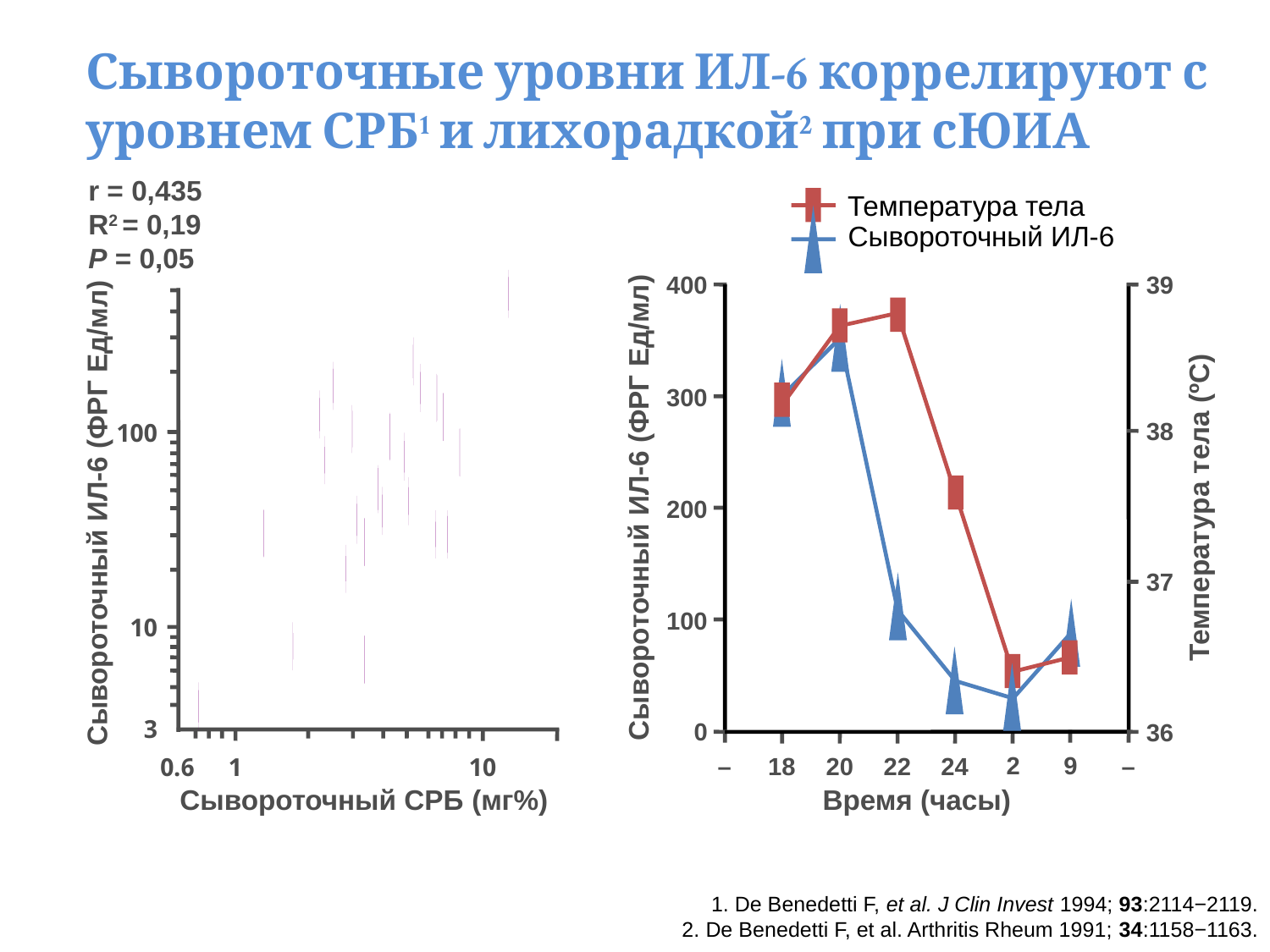

Сывороточные уровни ИЛ-6 коррелируют с уровнем СРБ1 и лихорадкой2 при сЮИА
r = 0,435
R2 = 0,19
P = 0,05
Температура тела

Сывороточный ИЛ-6
39
400

100
10
3
0.6
1
10

300

38

Температура тела (ºC)
Сывороточный ИЛ-6 (ФРГ Ед/мл)
200
Сывороточный ИЛ-6 (ФРГ Ед/мл)

37

100

0
36

2
9
–
18
20
22
24
–
Сывороточный СРБ (мг%)
Время (часы)
1. De Benedetti F, et al. J Clin Invest 1994; 93:2114−2119.
2. De Benedetti F, et al. Arthritis Rheum 1991; 34:1158−1163.